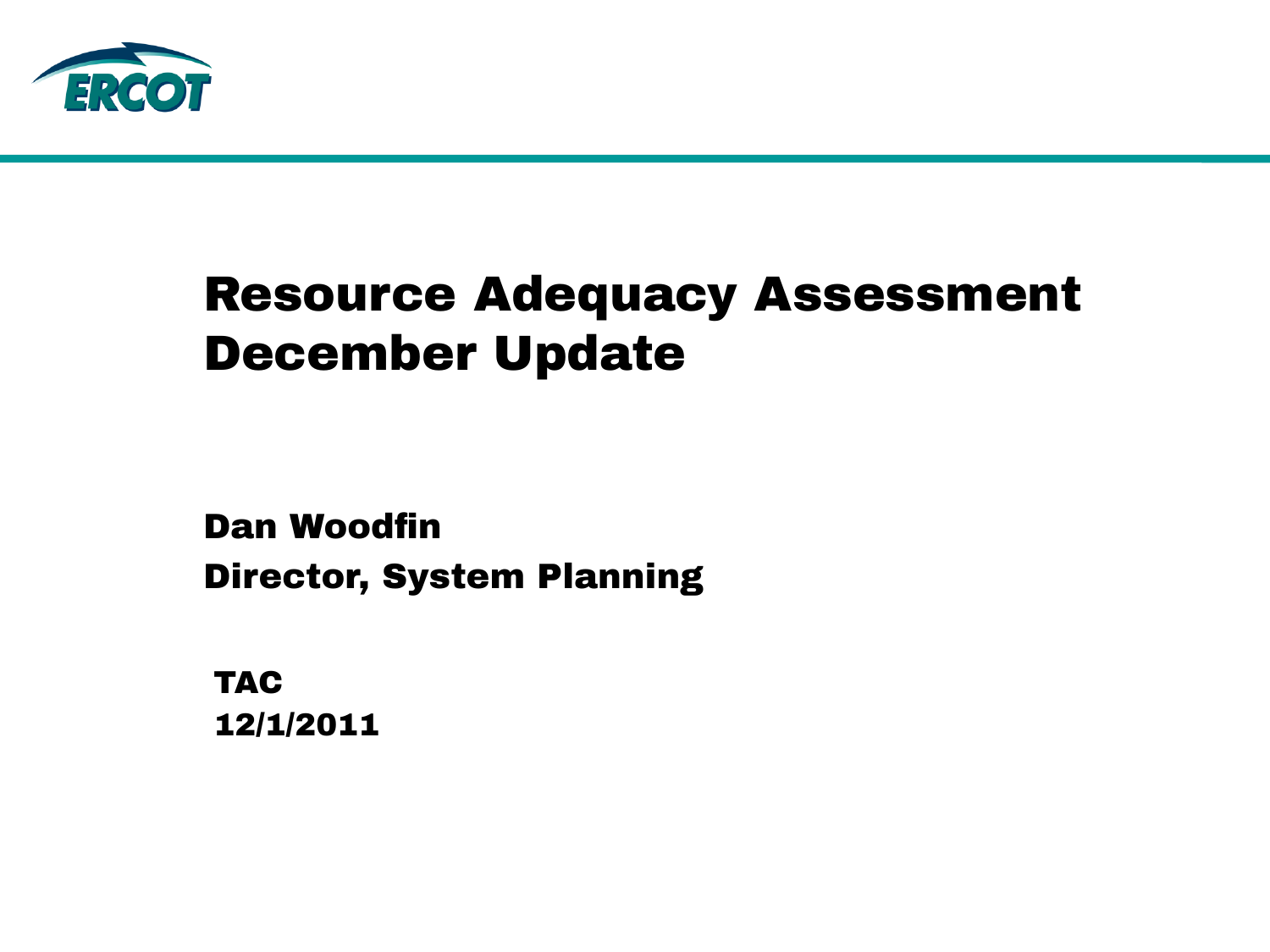

# Resource Adequacy Assessment December Update
Dan Woodfin
Director, System Planning
TAC
12/1/2011